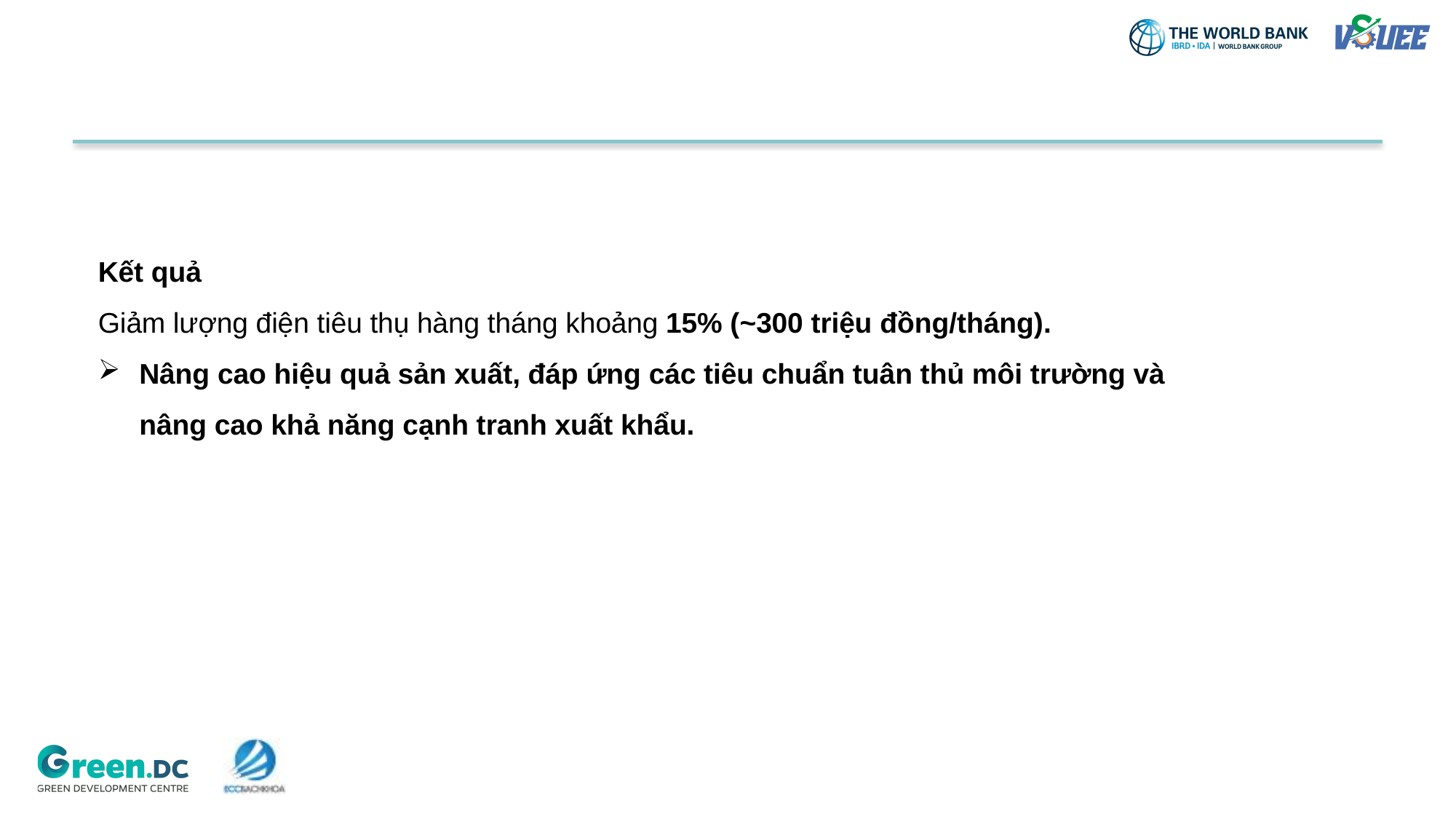

#
Kết quả
Giảm lượng điện tiêu thụ hàng tháng khoảng 15% (~300 triệu đồng/tháng).
Nâng cao hiệu quả sản xuất, đáp ứng các tiêu chuẩn tuân thủ môi trường và nâng cao khả năng cạnh tranh xuất khẩu.